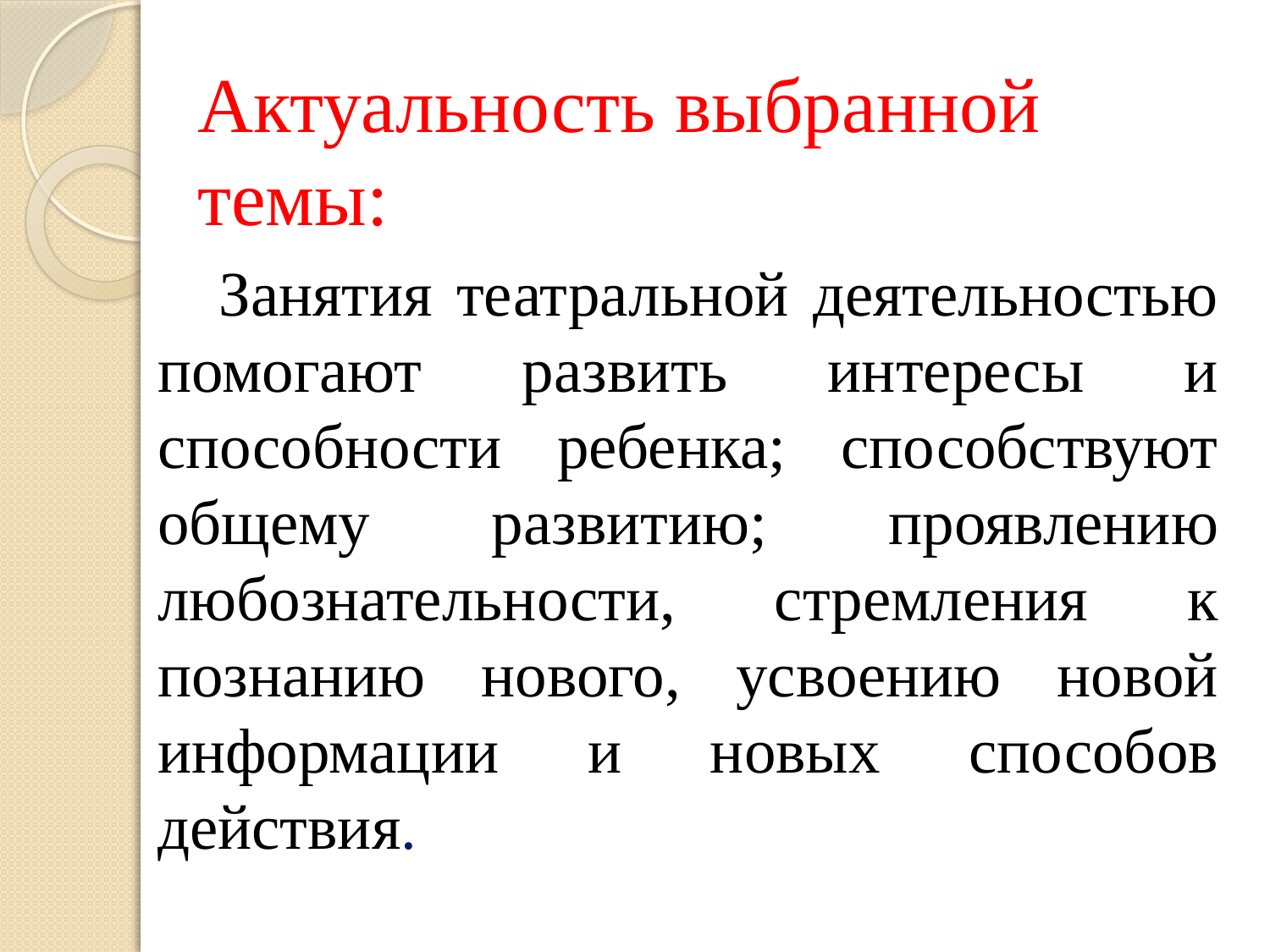

# Актуальность выбранной темы:
     Занятия театральной деятельностью помогают развить интересы и способности ребенка; способствуют общему развитию; проявлению любознательности, стремления к познанию нового, усвоению новой информации и новых способов действия.